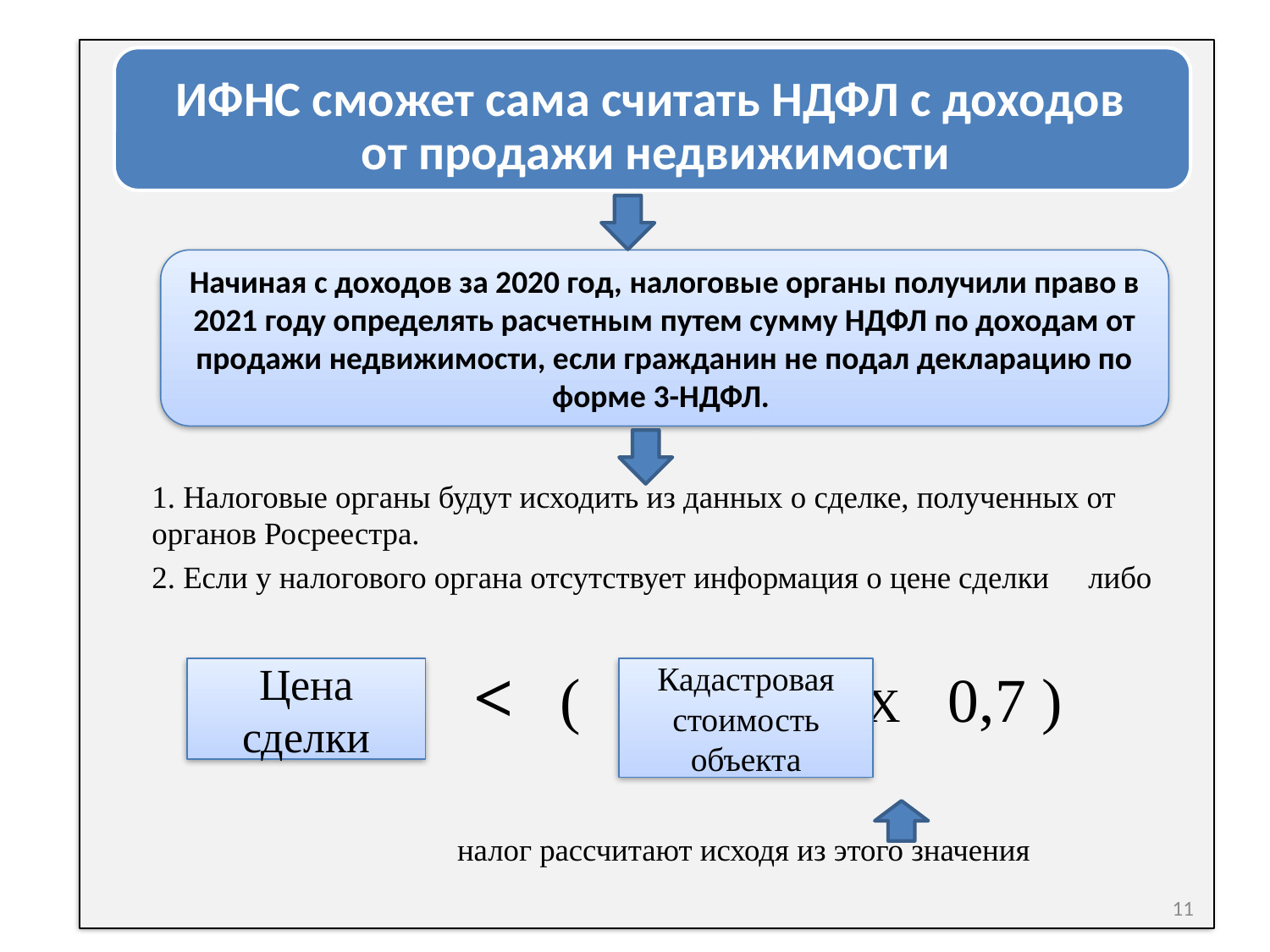

ИФНС сможет сама считать НДФЛ с доходов
от продажи недвижимости

Начиная с доходов за 2020 год, налоговые органы получили право в 2021 году определять расчетным путем сумму НДФЛ по доходам от продажи недвижимости, если гражданин не подал декларацию по форме 3-НДФЛ.

1. Налоговые органы будут исходить из данных о сделке, полученных от органов Росреестра.
2. Если у налогового органа отсутствует информация о цене сделки     либо

	                          <   (	                               Х   0,7 )

                                       налог рассчитают исходя из этого значения

Цена сделки
Кадастровая стоимость объекта

11